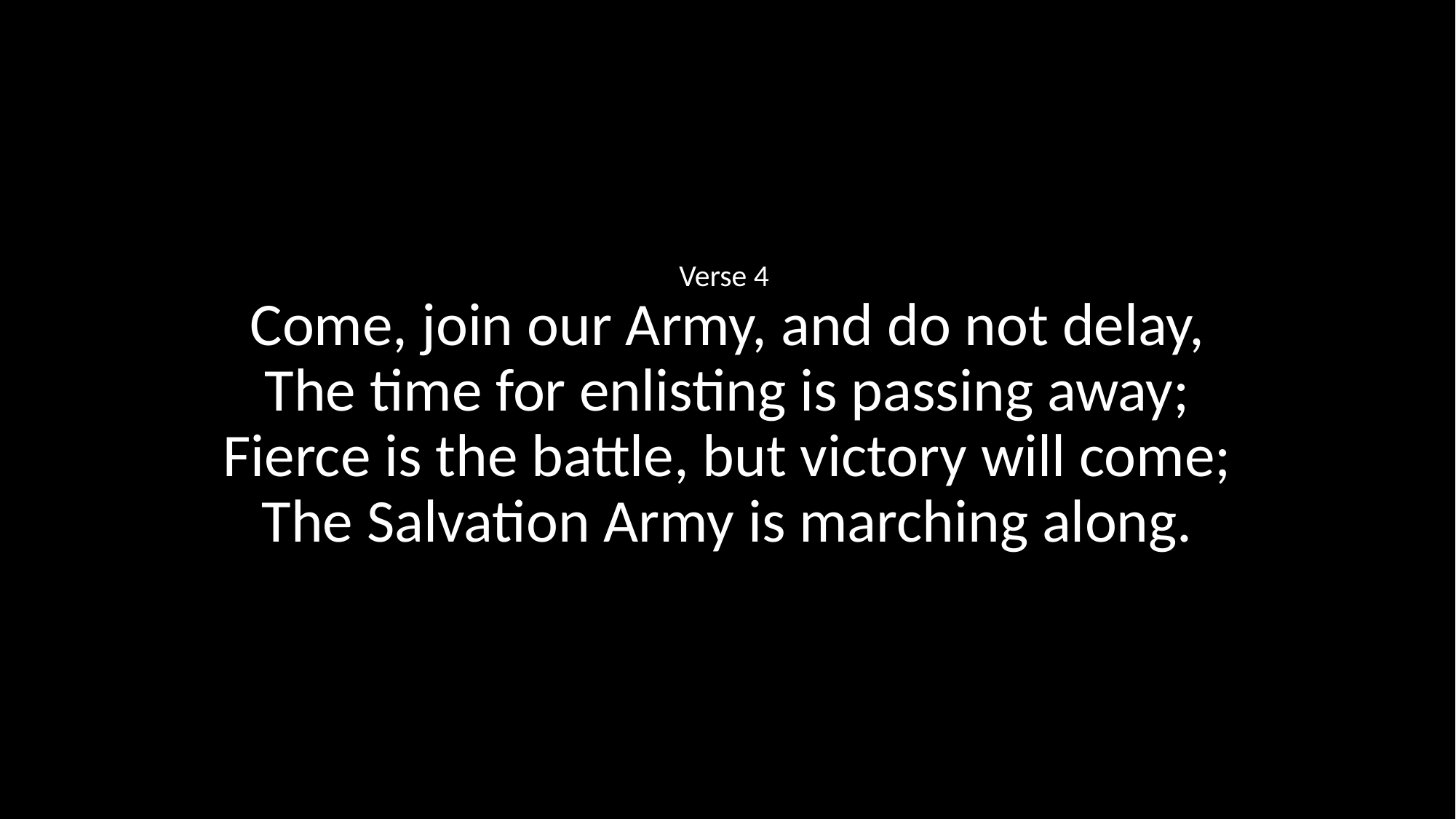

Verse 4
Come, join our Army, and do not delay,
The time for enlisting is passing away;
Fierce is the battle, but victory will come;
The Salvation Army is marching along.